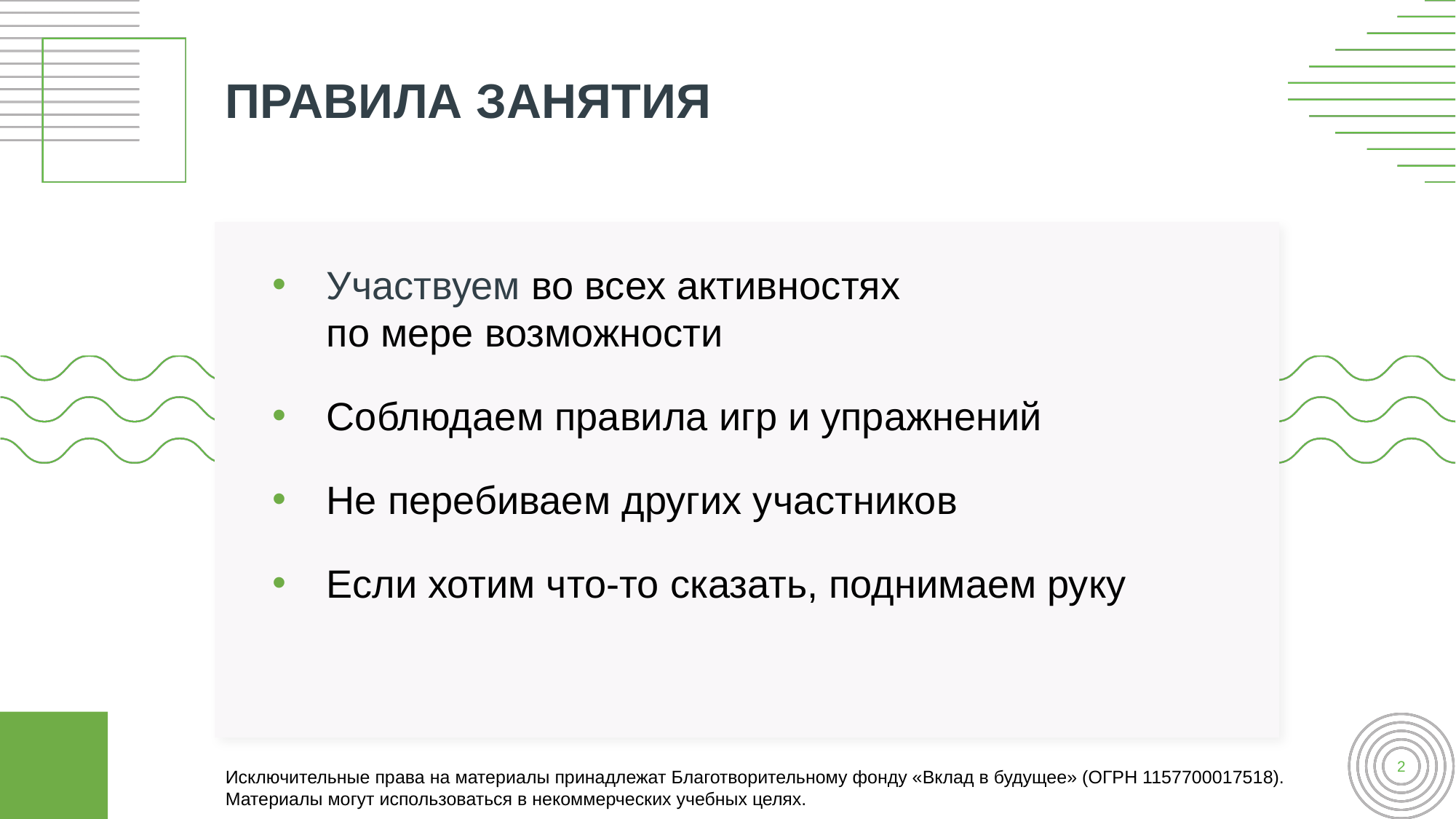

# ПРАВИЛА ЗАНЯТИЯ
Участвуем во всех активностях
по мере возможности
Соблюдаем правила игр и упражнений
Не перебиваем других участников
Если хотим что-то сказать, поднимаем руку
2
Исключительные права на материалы принадлежат Благотворительному фонду «Вклад в будущее» (ОГРН 1157700017518).
Материалы могут использоваться в некоммерческих учебных целях.